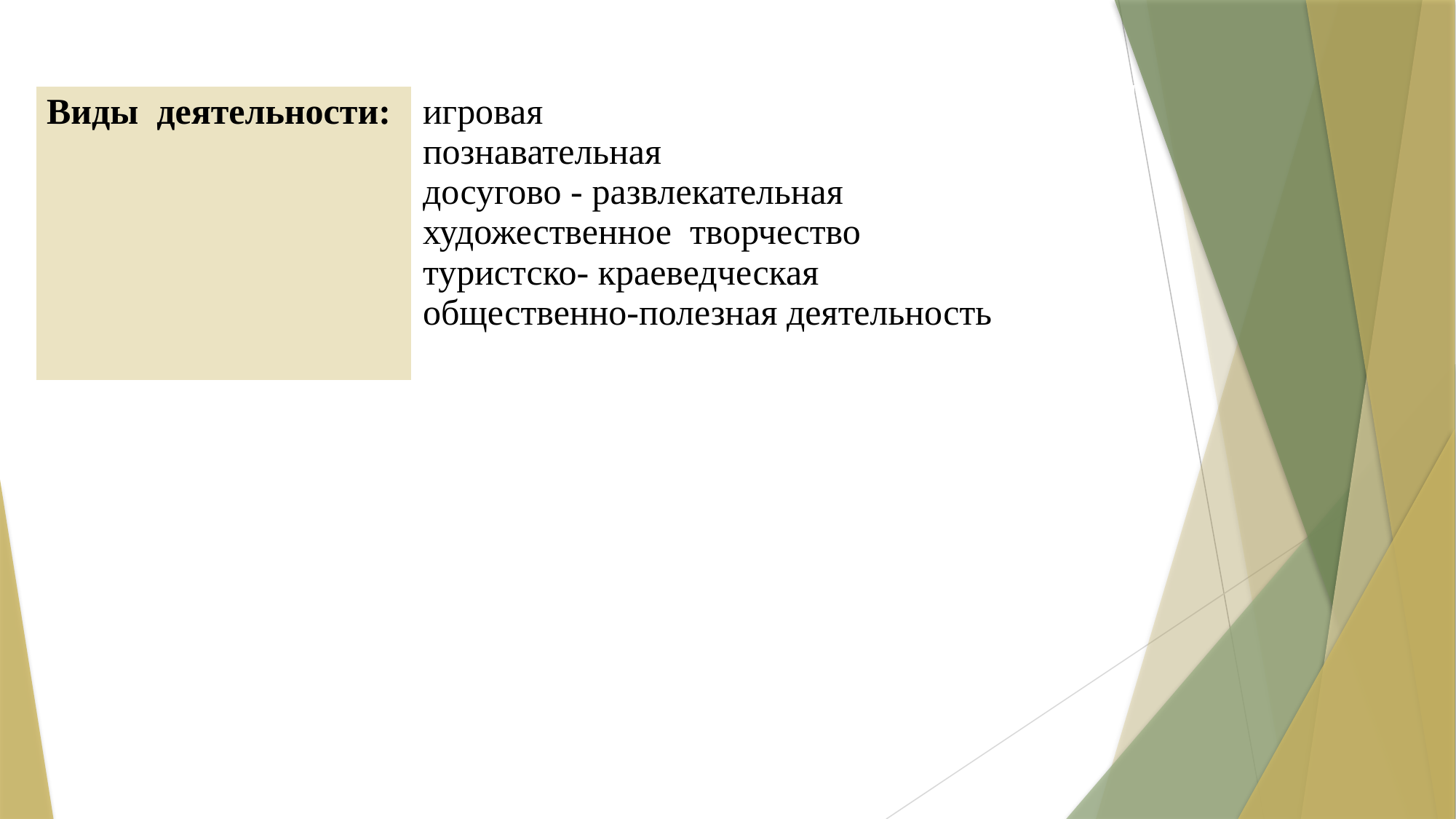

| Виды деятельности: | игровая познавательная досугово - развлекательная художественное творчество туристско- краеведческая общественно-полезная деятельность |
| --- | --- |